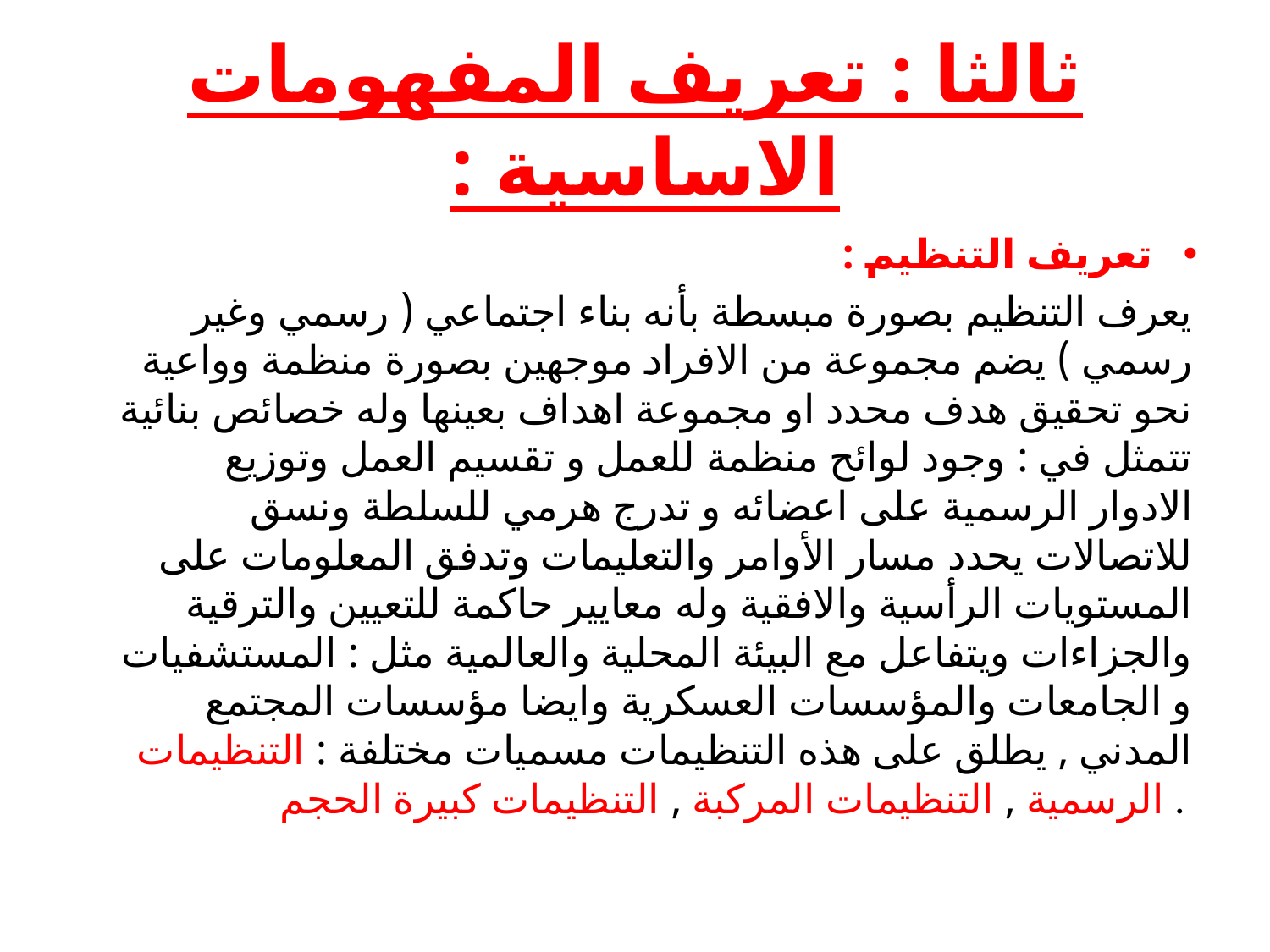

# ثالثا : تعريف المفهومات الاساسية :
تعريف التنظيم :
يعرف التنظيم بصورة مبسطة بأنه بناء اجتماعي ( رسمي وغير رسمي ) يضم مجموعة من الافراد موجهين بصورة منظمة وواعية نحو تحقيق هدف محدد او مجموعة اهداف بعينها وله خصائص بنائية تتمثل في : وجود لوائح منظمة للعمل و تقسيم العمل وتوزيع الادوار الرسمية على اعضائه و تدرج هرمي للسلطة ونسق للاتصالات يحدد مسار الأوامر والتعليمات وتدفق المعلومات على المستويات الرأسية والافقية وله معايير حاكمة للتعيين والترقية والجزاءات ويتفاعل مع البيئة المحلية والعالمية مثل : المستشفيات و الجامعات والمؤسسات العسكرية وايضا مؤسسات المجتمع المدني , يطلق على هذه التنظيمات مسميات مختلفة : التنظيمات الرسمية , التنظيمات المركبة , التنظيمات كبيرة الحجم .